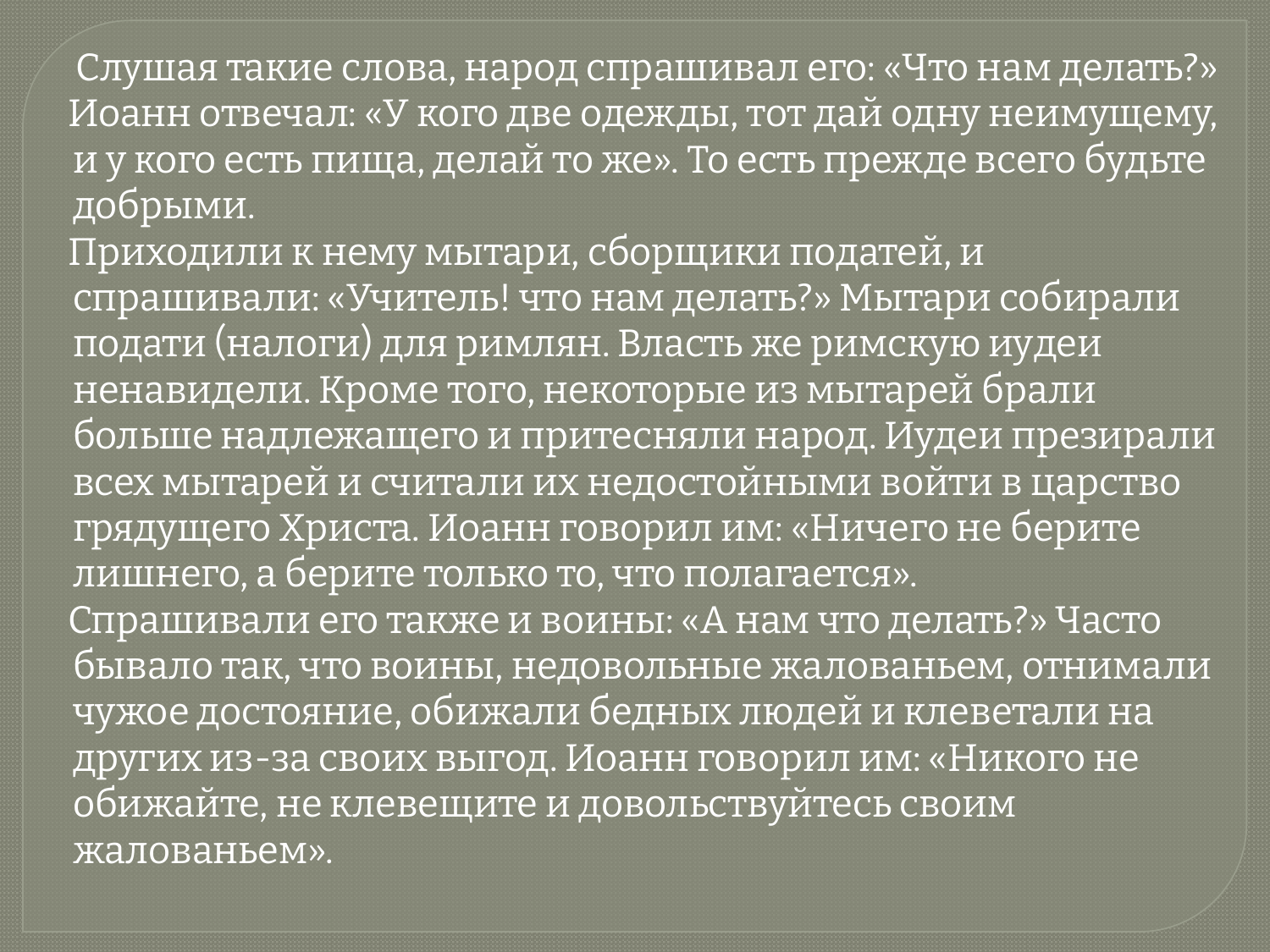

Слушая такие слова, народ спрашивал его: «Что нам делать?»
    Иоанн отвечал: «У кого две одежды, тот дай одну неимущему, и у кого есть пища, делай то же». То есть прежде всего будьте добрыми.
    Приходили к нему мытари, сборщики податей, и спрашивали: «Учитель! что нам делать?» Мытари собирали подати (налоги) для римлян. Власть же римскую иудеи ненавидели. Кроме того, некоторые из мытарей брали больше надлежащего и притесняли народ. Иудеи презирали всех мытарей и считали их недостойными войти в царство грядущего Христа. Иоанн говорил им: «Ничего не берите лишнего, а берите только то, что полагается».
    Спрашивали его также и воины: «А нам что делать?» Часто бывало так, что воины, недовольные жалованьем, отнимали чужое достояние, обижали бедных людей и клеветали на других из-за своих выгод. Иоанн говорил им: «Никого не обижайте, не клевещите и довольствуйтесь своим жалованьем».